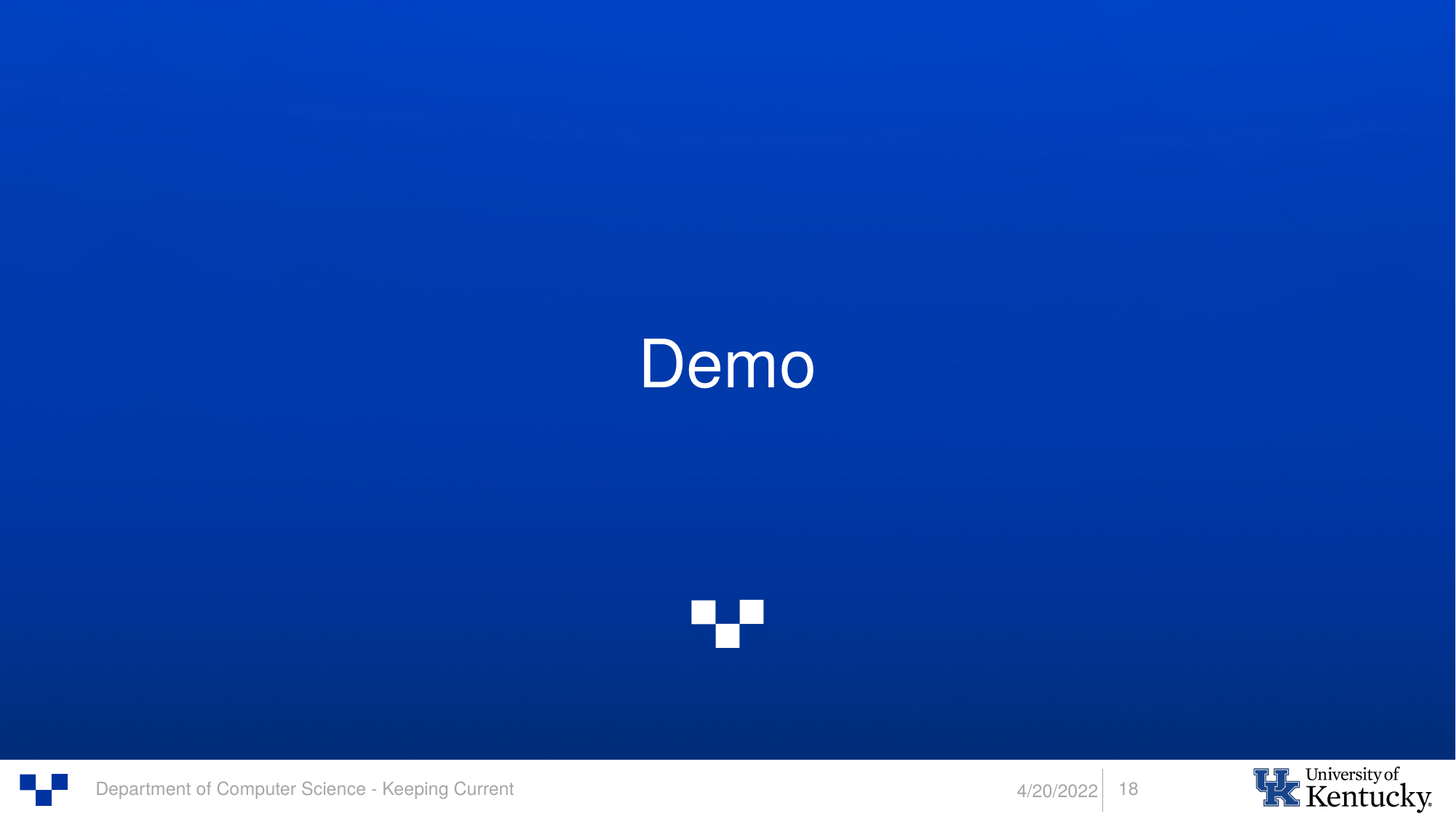

# Demo
4/20/2022
18
Department of Computer Science - Keeping Current